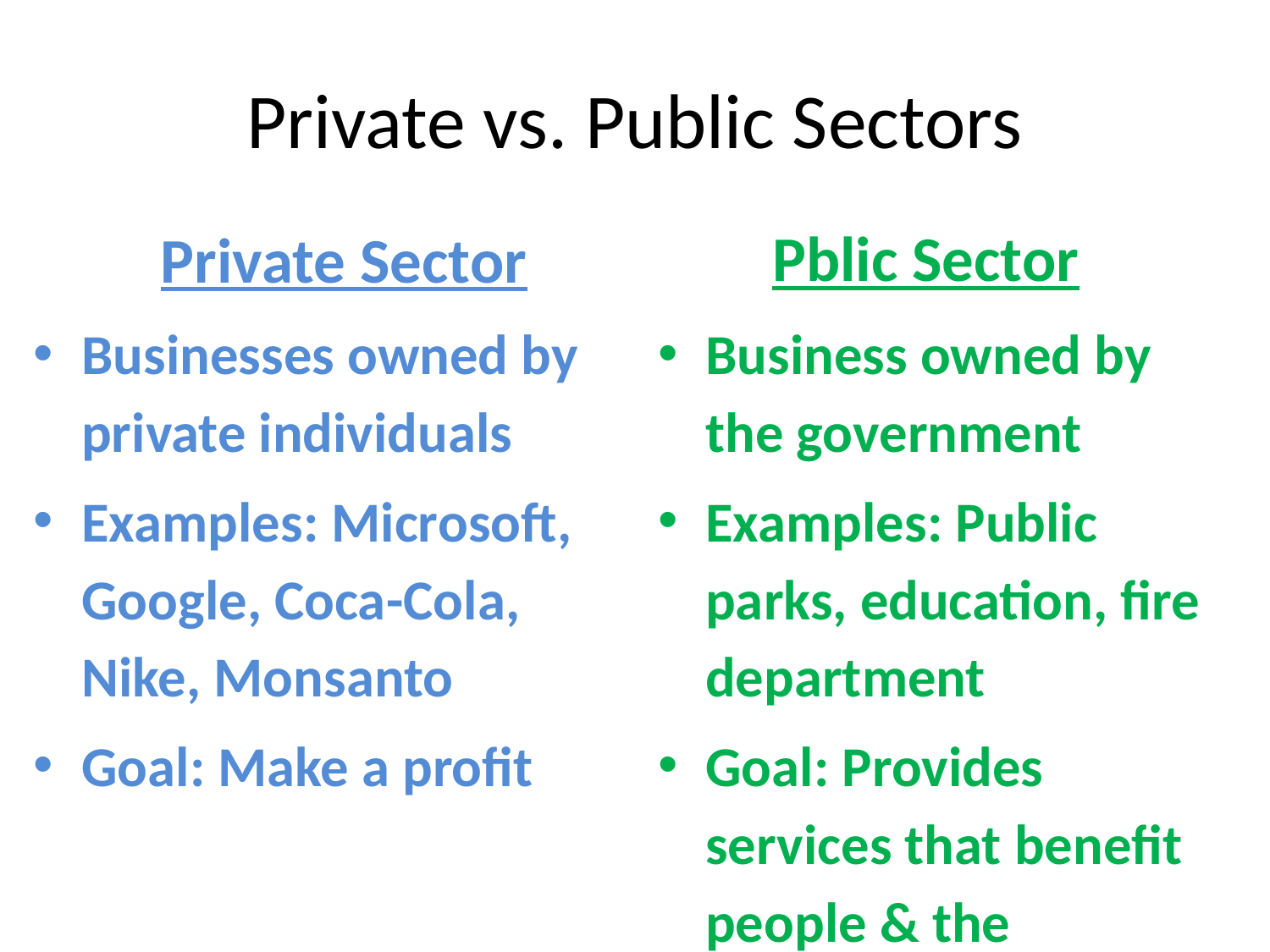

# Private vs. Public Sectors
Private Sector
Pblic Sector
Businesses owned by private individuals
Examples: Microsoft,  Google, Coca-Cola, Nike, Monsanto
Goal: Make a profit
Business owned by the government
Examples: Public parks, education, fire department
Goal: Provides services that benefit people & the community